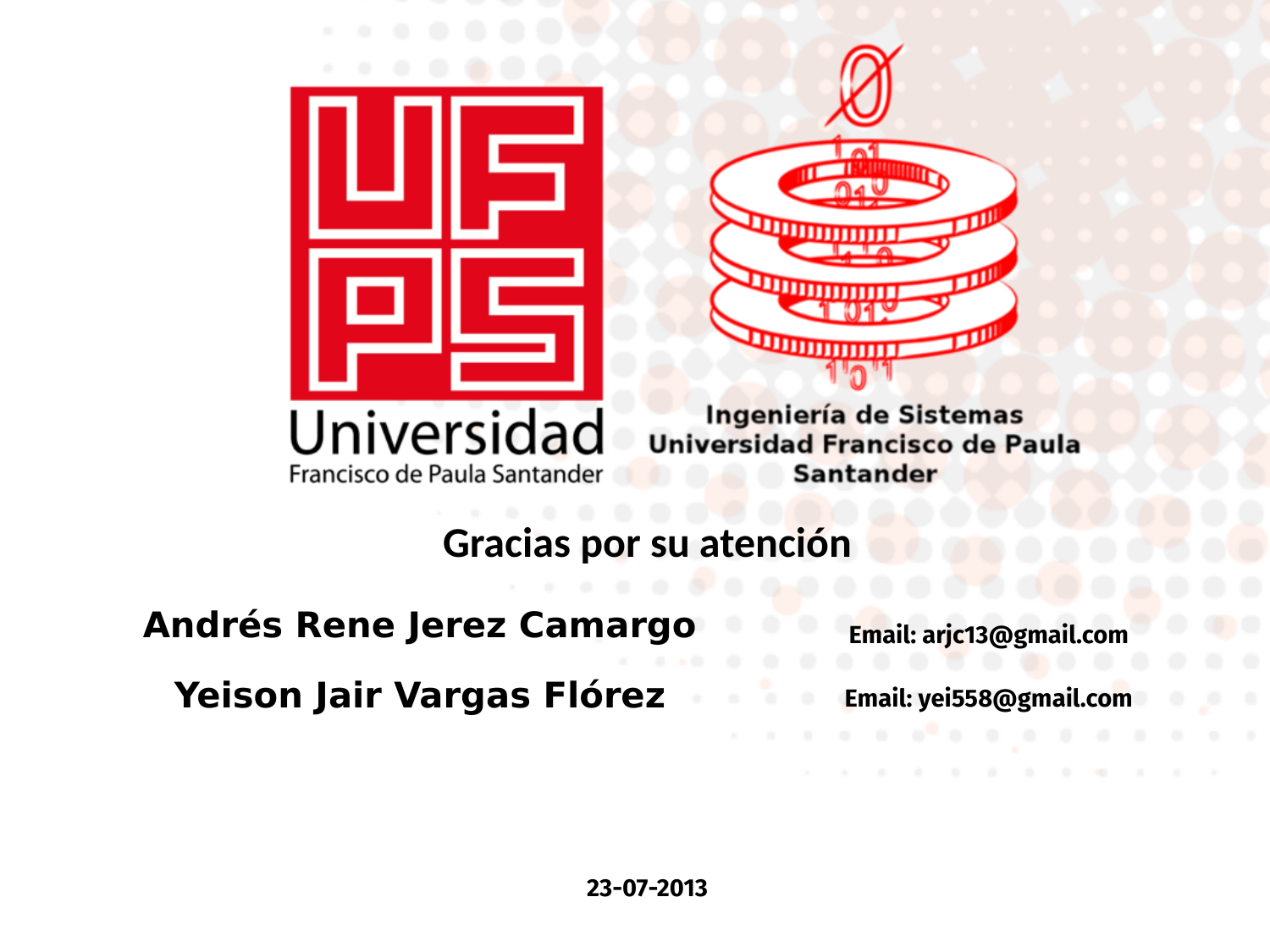

Gracias por su atención
Andrés Rene Jerez Camargo
Email: arjc13@gmail.com
Yeison Jair Vargas Flórez
Email: yei558@gmail.com
23-07-2013